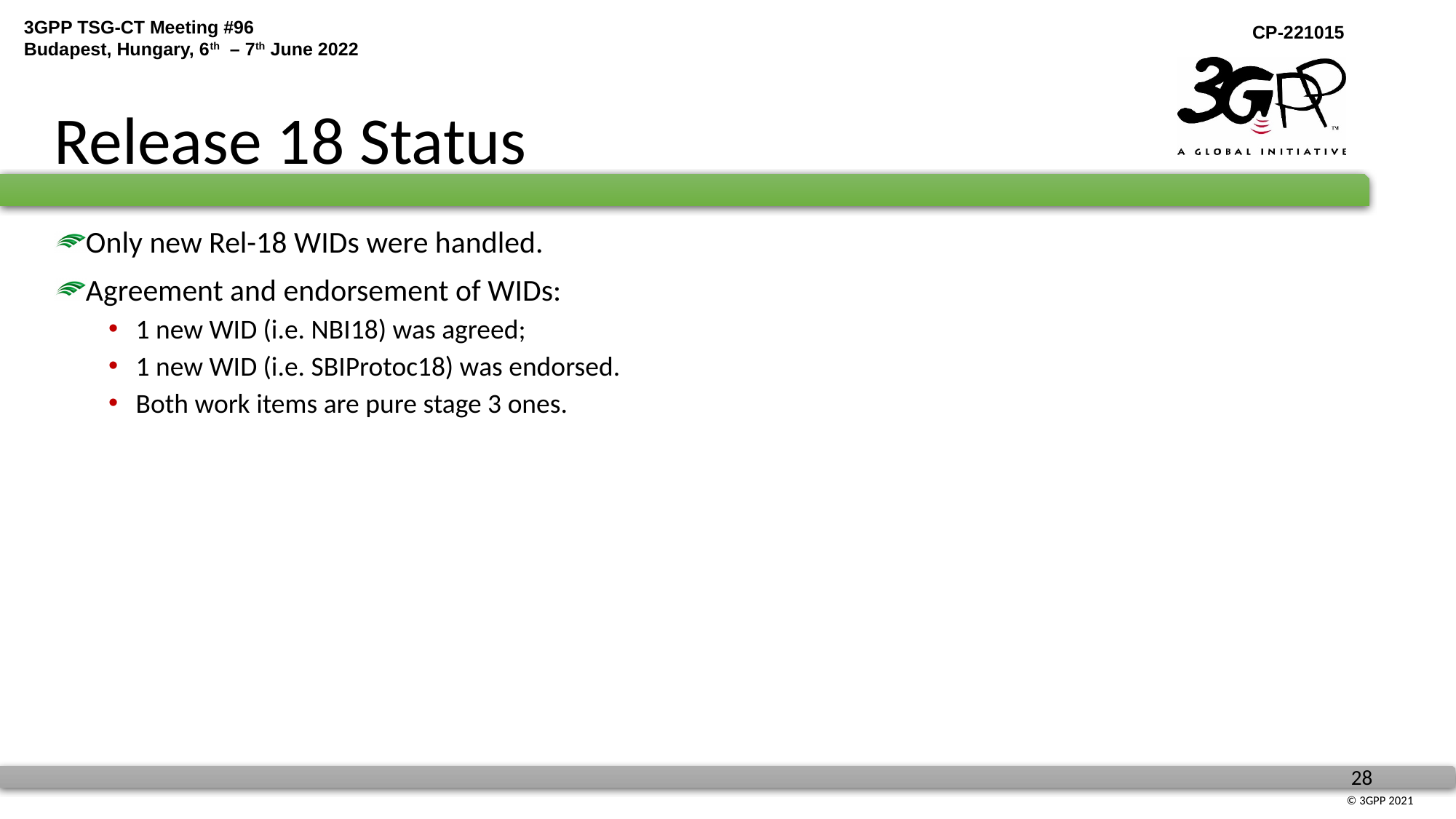

# Release 18 Status
Only new Rel-18 WIDs were handled.
Agreement and endorsement of WIDs:
1 new WID (i.e. NBI18) was agreed;
1 new WID (i.e. SBIProtoc18) was endorsed.
Both work items are pure stage 3 ones.